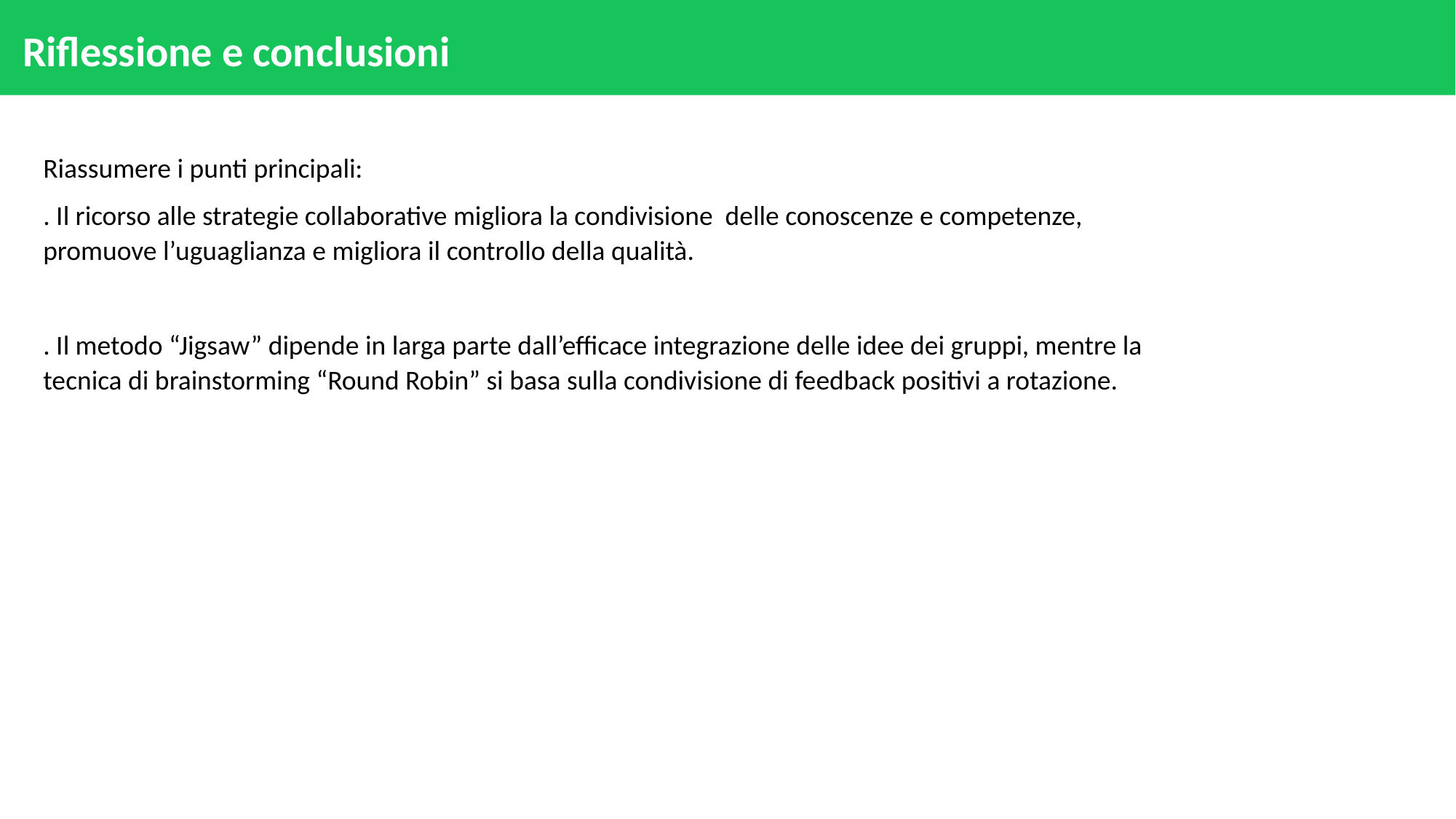

# Riflessione e conclusioni
Riassumere i punti principali:
. Il ricorso alle strategie collaborative migliora la condivisione  delle conoscenze e competenze, promuove l’uguaglianza e migliora il controllo della qualità.

. Il metodo “Jigsaw” dipende in larga parte dall’efficace integrazione delle idee dei gruppi, mentre la tecnica di brainstorming “Round Robin” si basa sulla condivisione di feedback positivi a rotazione.